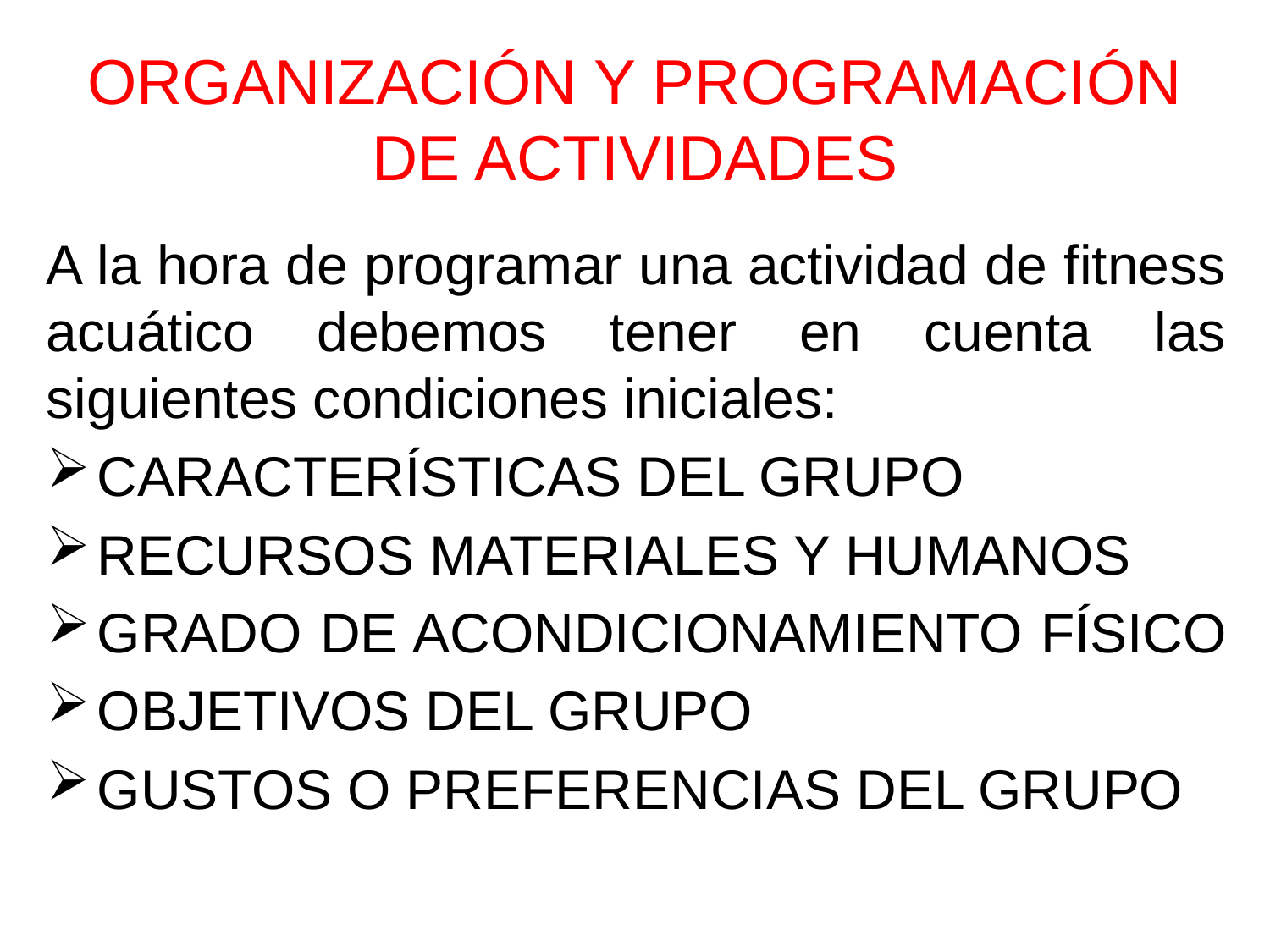

# ORGANIZACIÓN Y PROGRAMACIÓN DE ACTIVIDADES
A la hora de programar una actividad de fitness acuático debemos tener en cuenta las siguientes condiciones iniciales:
CARACTERÍSTICAS DEL GRUPO
RECURSOS MATERIALES Y HUMANOS
GRADO DE ACONDICIONAMIENTO FÍSICO
OBJETIVOS DEL GRUPO
GUSTOS O PREFERENCIAS DEL GRUPO